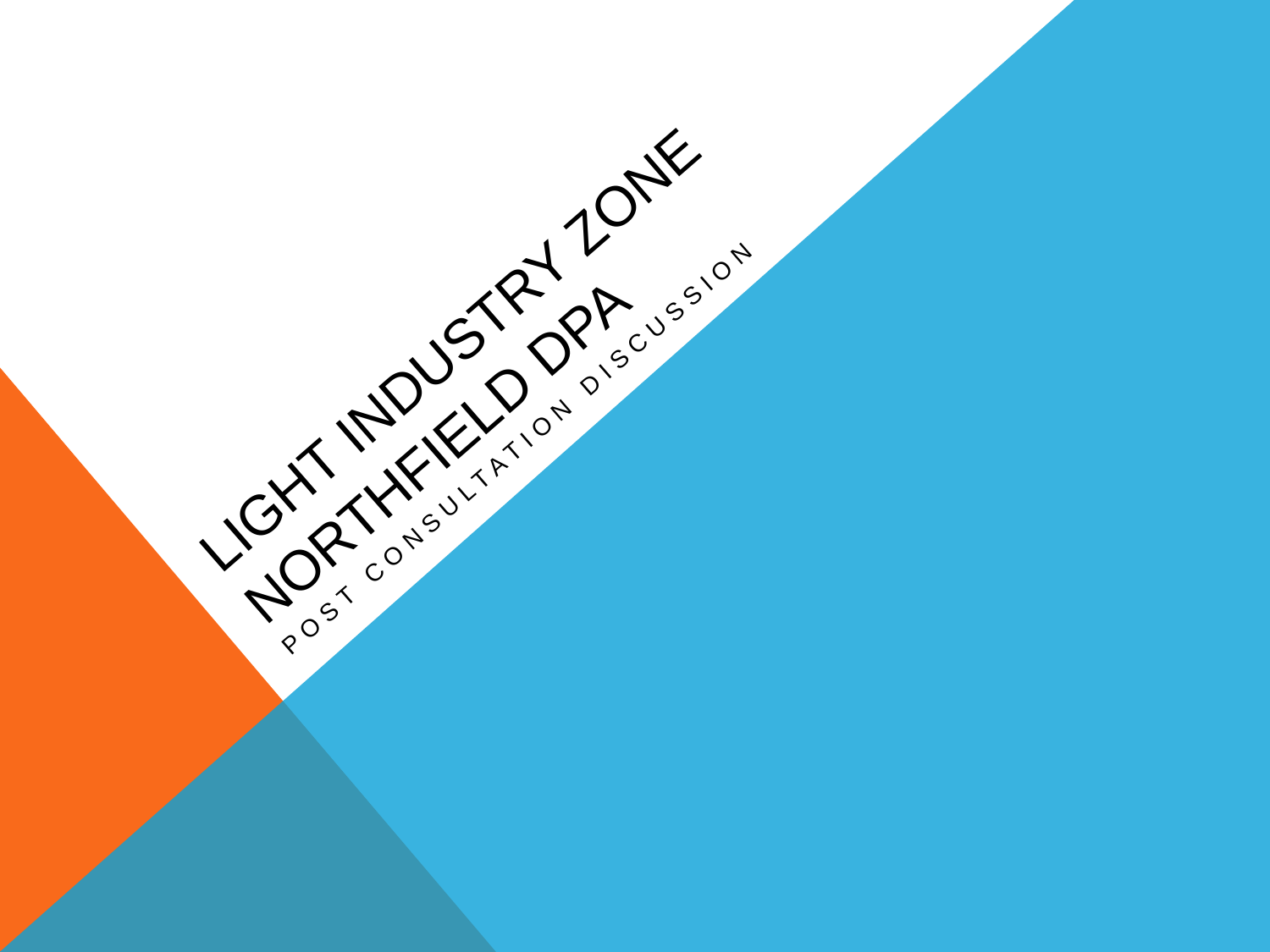

# Light industry zone northfield DPA
Post consultation discussion